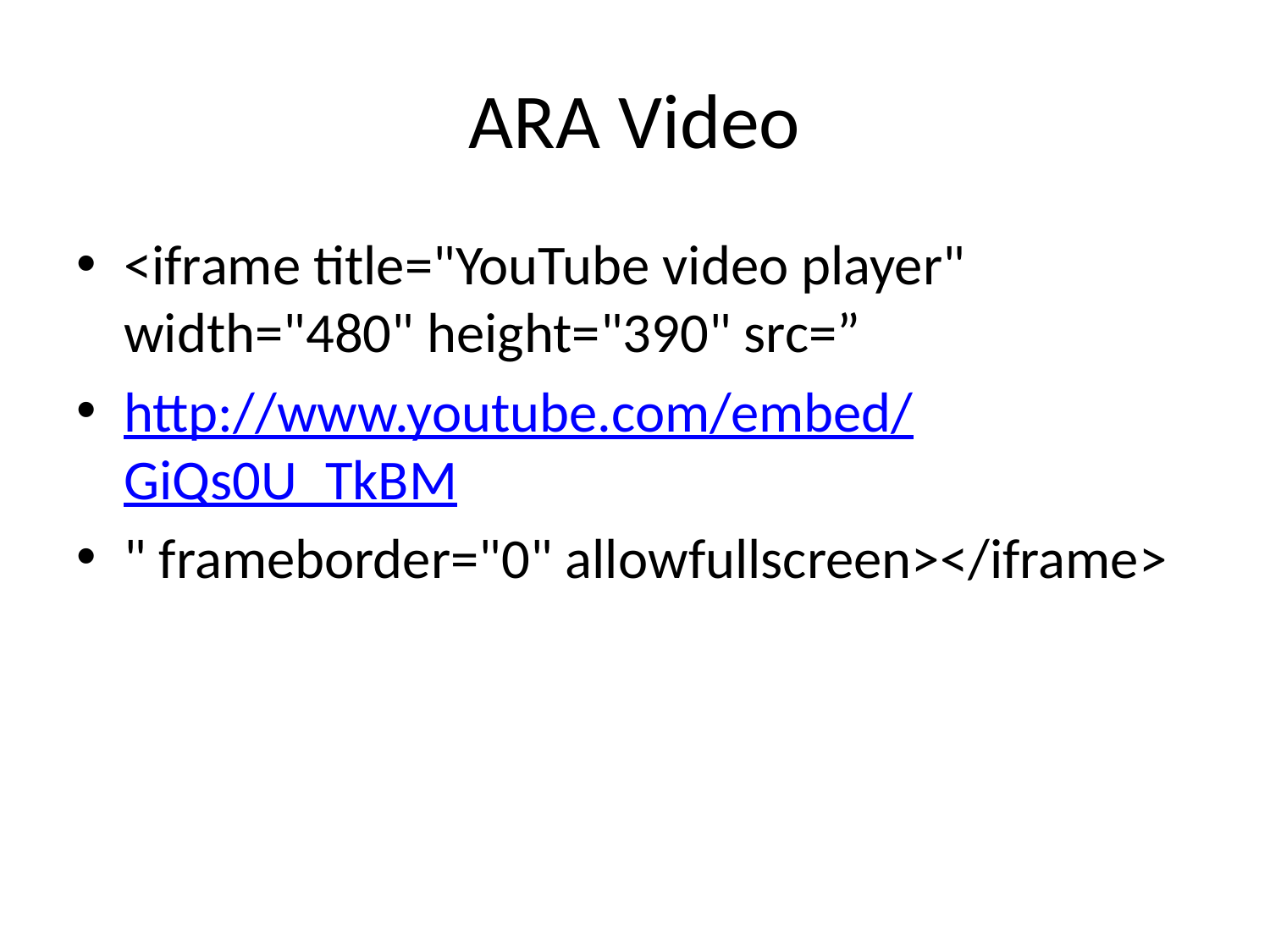

# ARA Video
<iframe title="YouTube video player" width="480" height="390" src=”
http://www.youtube.com/embed/GiQs0U_TkBM
" frameborder="0" allowfullscreen></iframe>